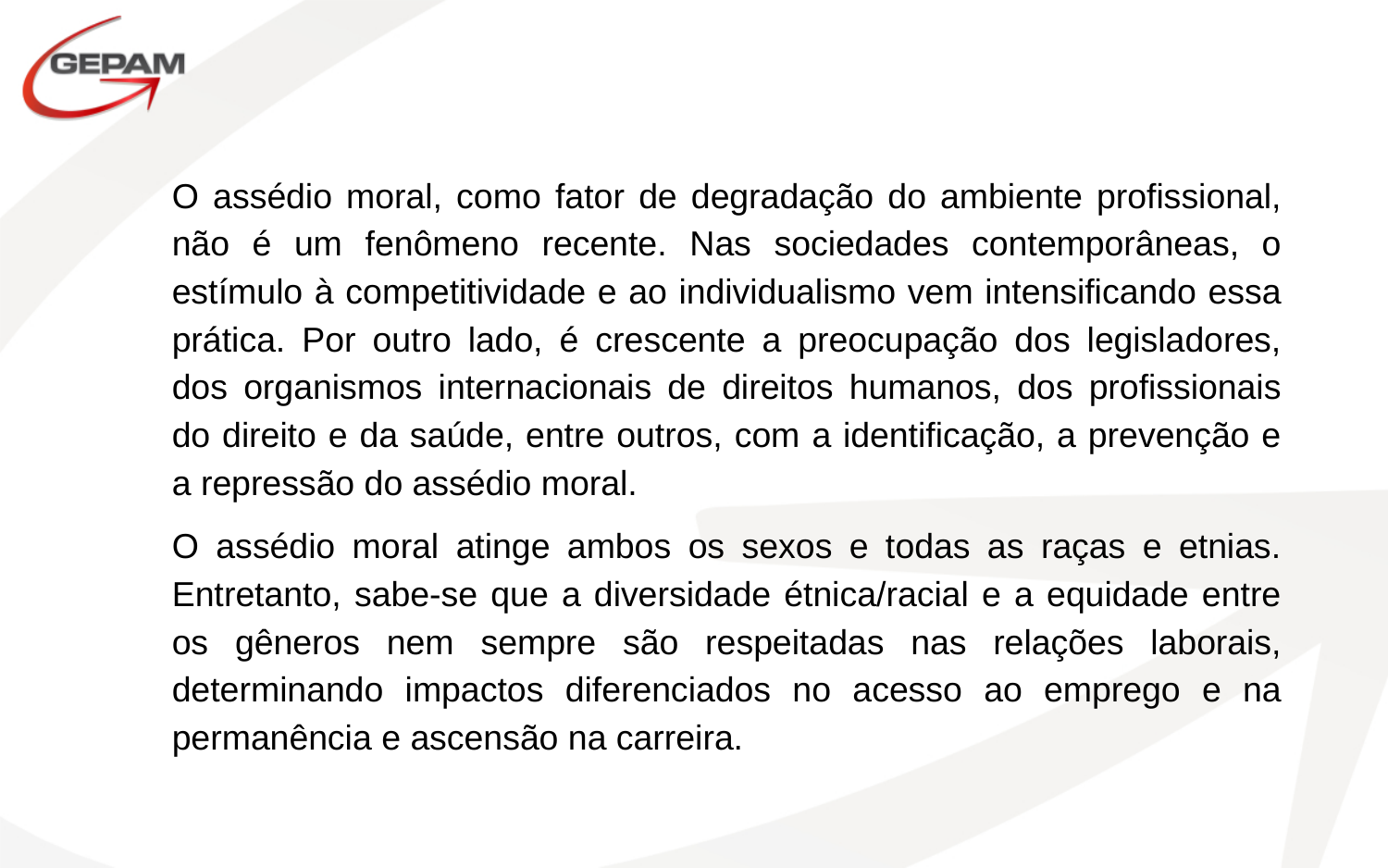

O assédio moral, como fator de degradação do ambiente profissional, não é um fenômeno recente. Nas sociedades contemporâneas, o estímulo à competitividade e ao individualismo vem intensificando essa prática. Por outro lado, é crescente a preocupação dos legisladores, dos organismos internacionais de direitos humanos, dos profissionais do direito e da saúde, entre outros, com a identificação, a prevenção e a repressão do assédio moral.
O assédio moral atinge ambos os sexos e todas as raças e etnias. Entretanto, sabe-se que a diversidade étnica/racial e a equidade entre os gêneros nem sempre são respeitadas nas relações laborais, determinando impactos diferenciados no acesso ao emprego e na permanência e ascensão na carreira.